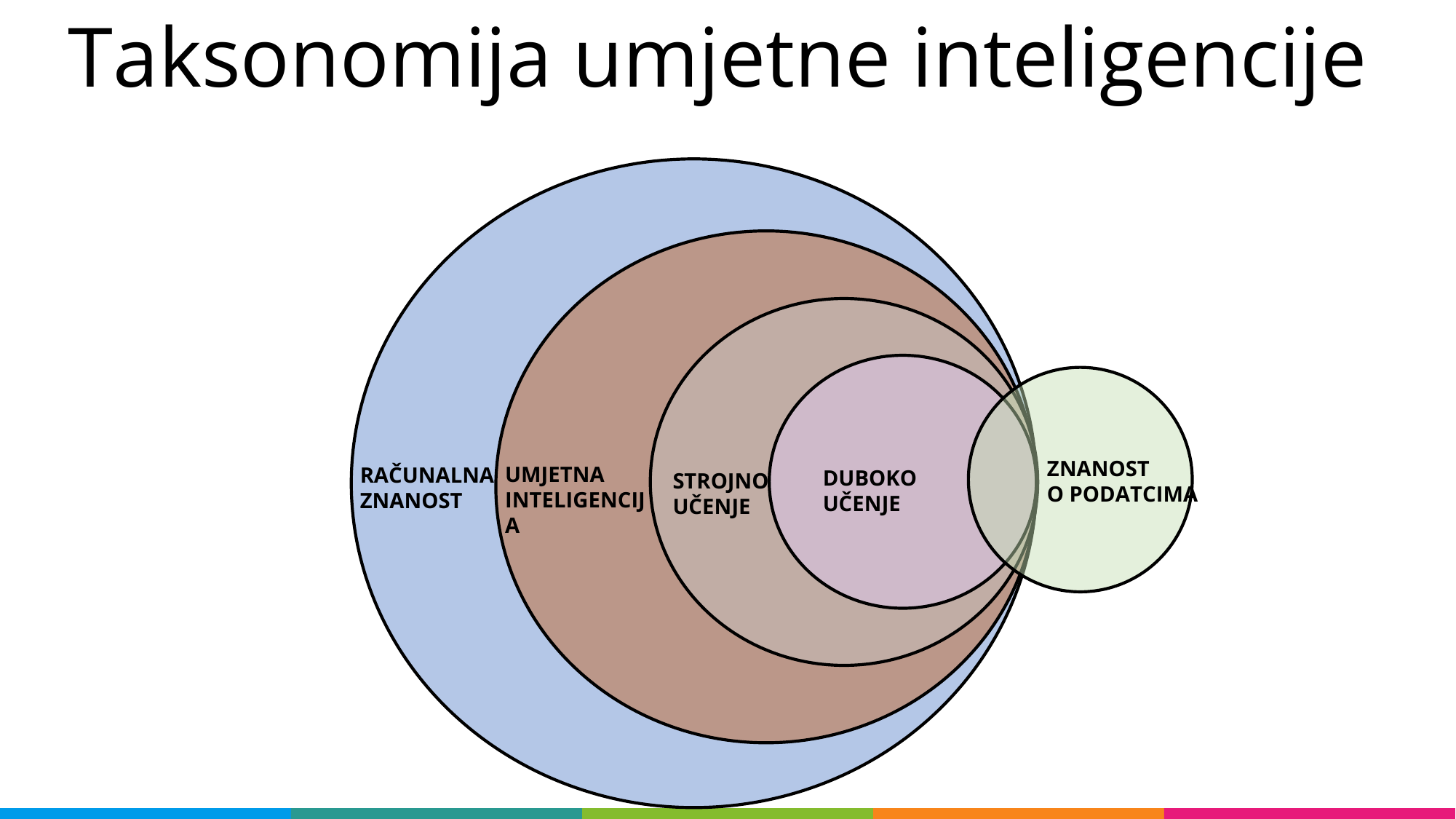

Taksonomija umjetne inteligencije

ZNANOST
O PODATCIMA
UMJETNA
INTELIGENCIJA
RAČUNALNA
ZNANOST
DUBOKO
UČENJE
STROJNO
UČENJE